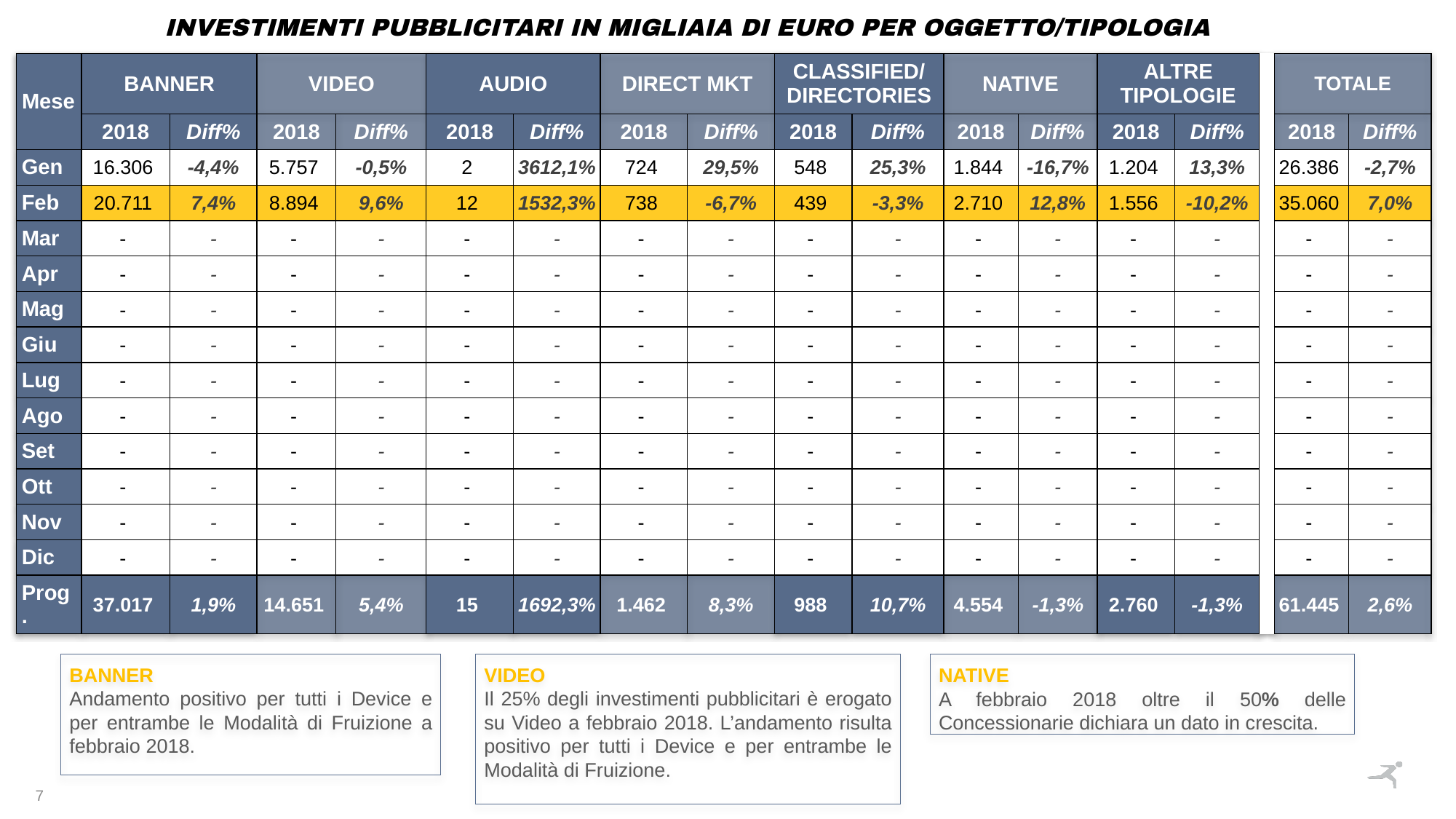

INVESTIMENTI PUBBLICITARI in migliaia di euro per oggetto/tipologia
| Mese | BANNER |  | VIDEO |  | AUDIO |  | DIRECT MKT |  | CLASSIFIED/ DIRECTORIES |  | NATIVE |  | ALTRE TIPOLOGIE |  |  | TOTALE |  |
| --- | --- | --- | --- | --- | --- | --- | --- | --- | --- | --- | --- | --- | --- | --- | --- | --- | --- |
|  | 2018 | Diff% | 2018 | Diff% | 2018 | Diff% | 2018 | Diff% | 2018 | Diff% | 2018 | Diff% | 2018 | Diff% |  | 2018 | Diff% |
| Gen | 16.306 | -4,4% | 5.757 | -0,5% | 2 | 3612,1% | 724 | 29,5% | 548 | 25,3% | 1.844 | -16,7% | 1.204 | 13,3% |  | 26.386 | -2,7% |
| Feb | 20.711 | 7,4% | 8.894 | 9,6% | 12 | 1532,3% | 738 | -6,7% | 439 | -3,3% | 2.710 | 12,8% | 1.556 | -10,2% |  | 35.060 | 7,0% |
| Mar | - | - | - | - | - | - | - | - | - | - | - | - | - | - |  | - | - |
| Apr | - | - | - | - | - | - | - | - | - | - | - | - | - | - |  | - | - |
| Mag | - | - | - | - | - | - | - | - | - | - | - | - | - | - |  | - | - |
| Giu | - | - | - | - | - | - | - | - | - | - | - | - | - | - |  | - | - |
| Lug | - | - | - | - | - | - | - | - | - | - | - | - | - | - |  | - | - |
| Ago | - | - | - | - | - | - | - | - | - | - | - | - | - | - |  | - | - |
| Set | - | - | - | - | - | - | - | - | - | - | - | - | - | - |  | - | - |
| Ott | - | - | - | - | - | - | - | - | - | - | - | - | - | - |  | - | - |
| Nov | - | - | - | - | - | - | - | - | - | - | - | - | - | - |  | - | - |
| Dic | - | - | - | - | - | - | - | - | - | - | - | - | - | - |  | - | - |
| Prog. | 37.017 | 1,9% | 14.651 | 5,4% | 15 | 1692,3% | 1.462 | 8,3% | 988 | 10,7% | 4.554 | -1,3% | 2.760 | -1,3% |  | 61.445 | 2,6% |
VIDEO
Il 25% degli investimenti pubblicitari è erogato su Video a febbraio 2018. L’andamento risulta positivo per tutti i Device e per entrambe le Modalità di Fruizione.

BANNER
Andamento positivo per tutti i Device e per entrambe le Modalità di Fruizione a febbraio 2018.

NATIVE
A febbraio 2018 oltre il 50% delle Concessionarie dichiara un dato in crescita.
7